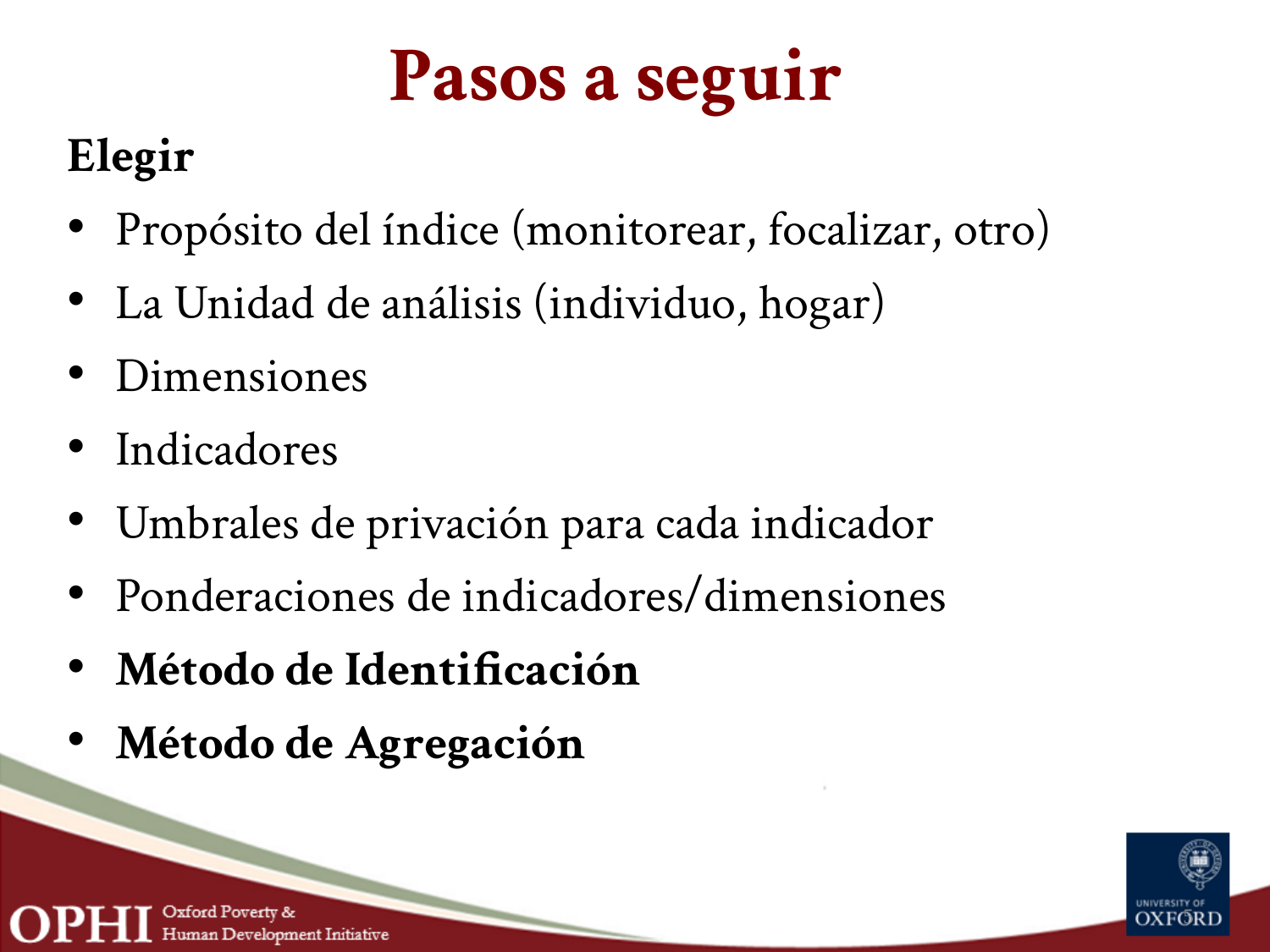

# Pasos a seguir
Elegir
Propósito del índice (monitorear, focalizar, otro)
La Unidad de análisis (individuo, hogar)
Dimensiones
Indicadores
Umbrales de privación para cada indicador
Ponderaciones de indicadores/dimensiones
Método de Identificación
Método de Agregación
5